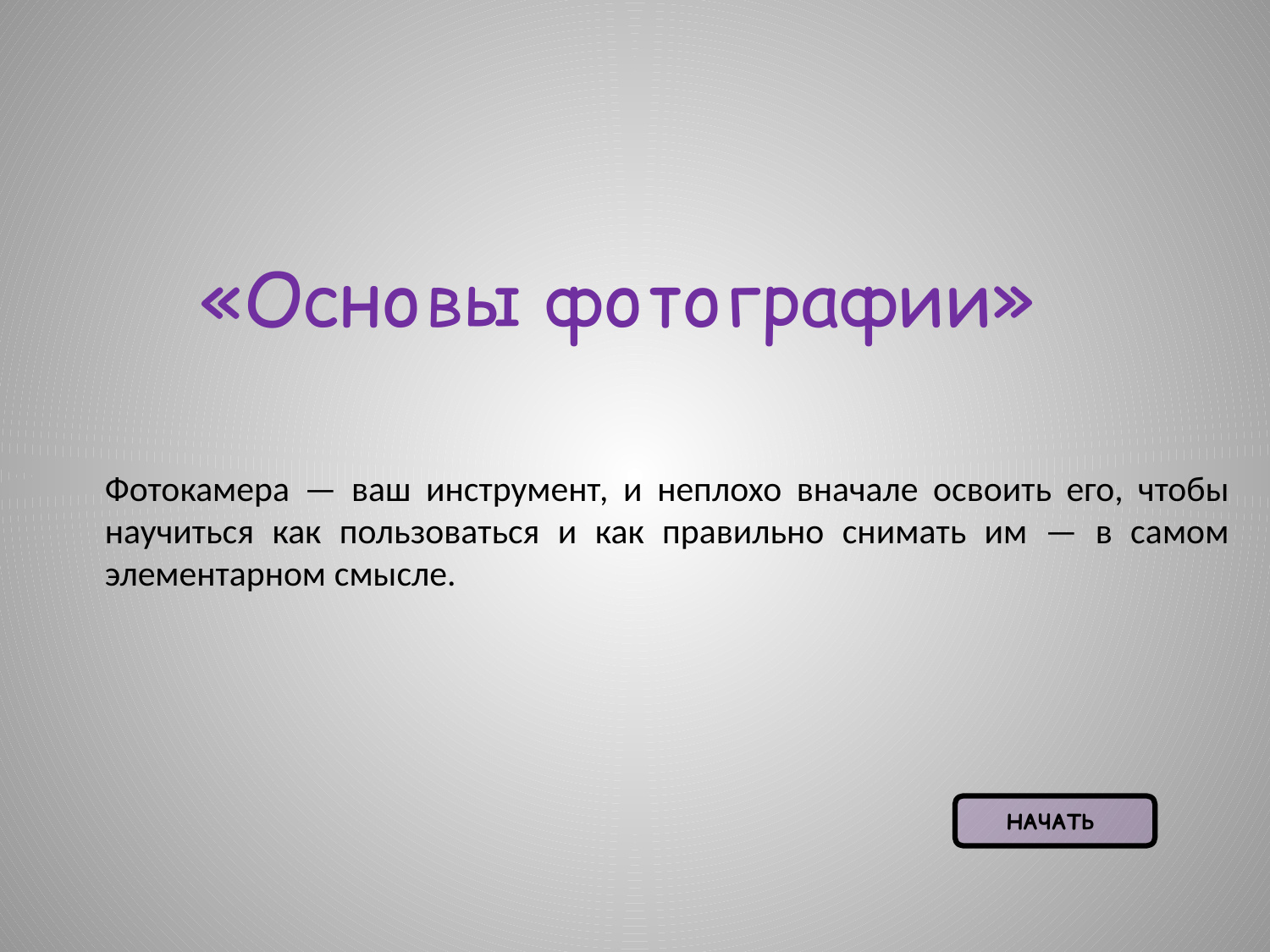

# «Основы фотографии»
Фотокамера — ваш инструмент, и неплохо вначале освоить его, чтобы научиться как пользоваться и как правильно снимать им — в самом элементарном смысле.
НАЧАТЬ